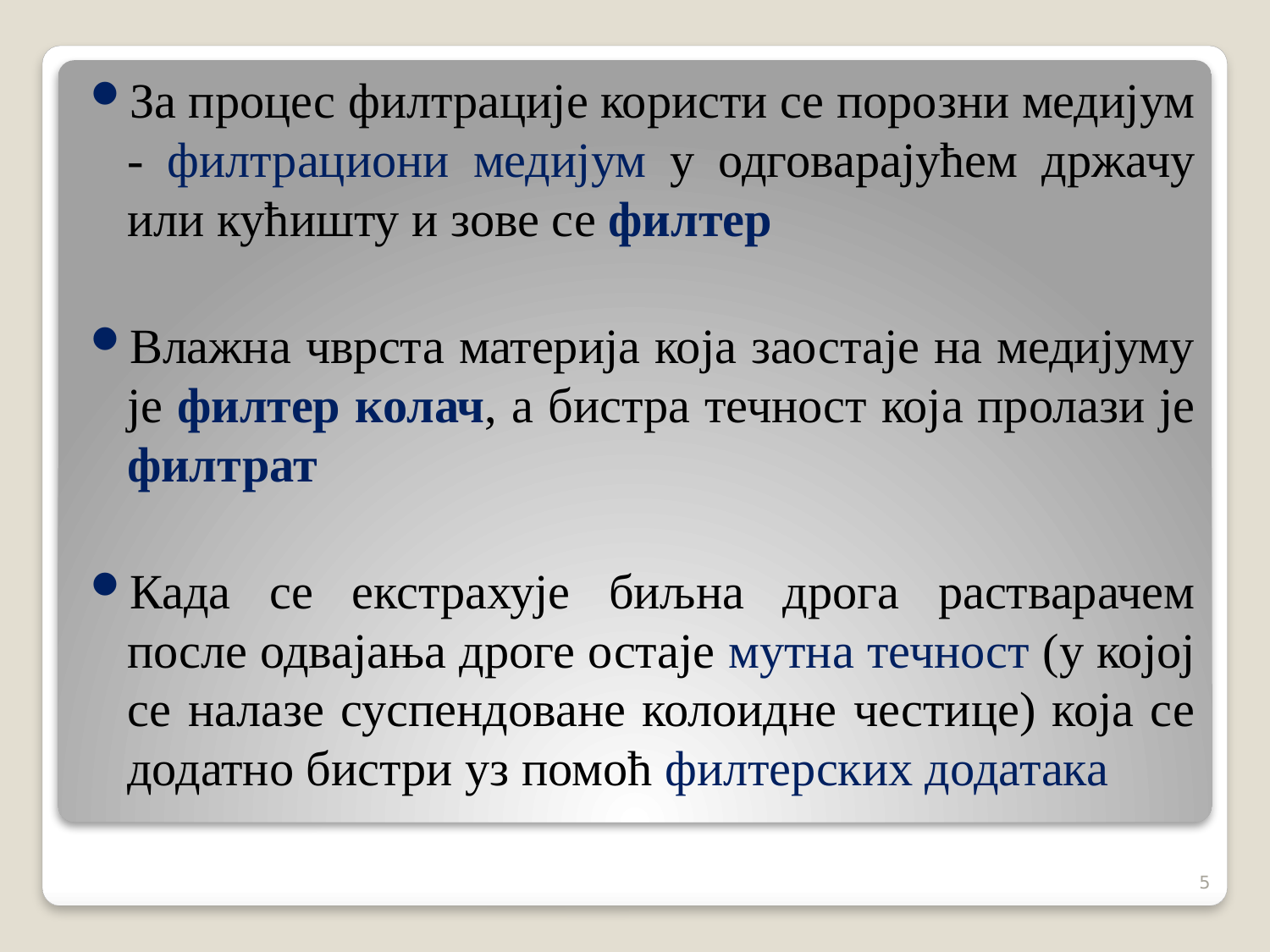

За процес филтрације користи се порозни медијум - филтрациони медијум у одговарајућем држачу или кућишту и зове се филтер

Влажна чврста материја која заостаје на медијуму је филтер колач, а бистра течност која пролази је филтрат

Када се екстрахује биљна дрога растварачем после одвајања дроге остаје мутна течност (у којој се налазе суспендоване колоидне честице) која се додатно бистри уз помоћ филтерских додатака

5